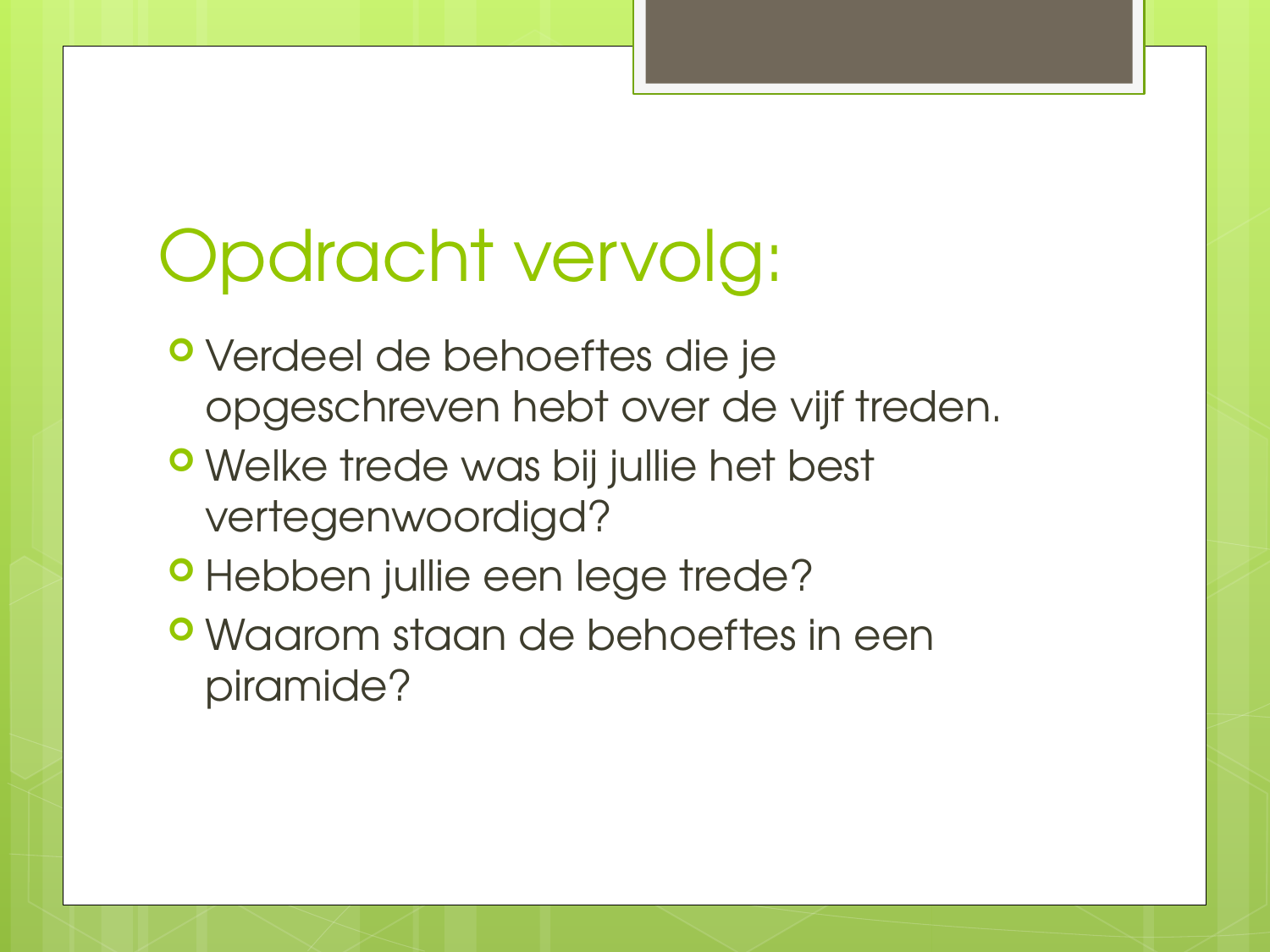

# Opdracht vervolg:
Verdeel de behoeftes die je opgeschreven hebt over de vijf treden.
Welke trede was bij jullie het best vertegenwoordigd?
Hebben jullie een lege trede?
Waarom staan de behoeftes in een piramide?